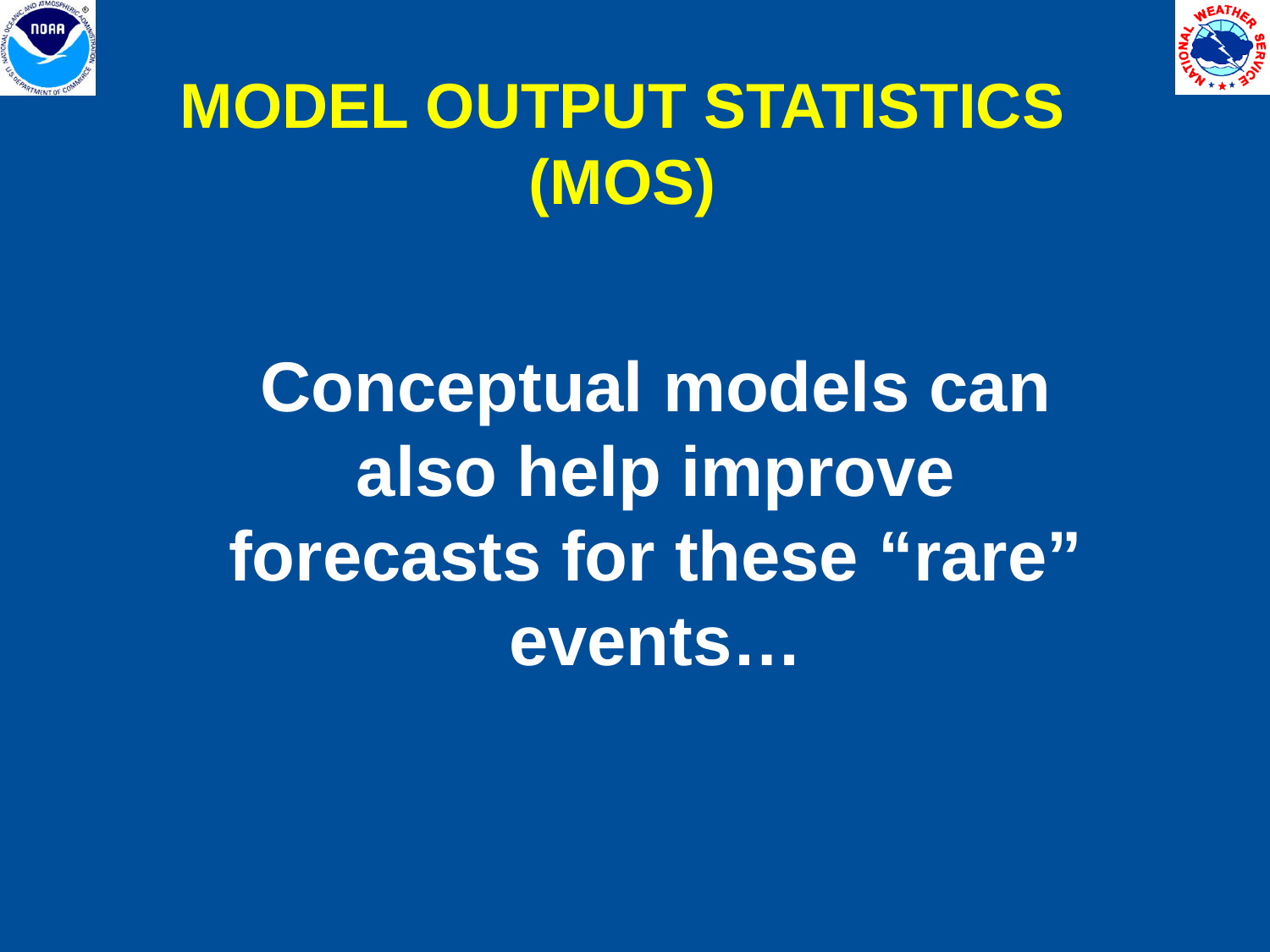

MODEL OUTPUT STATISTICS (MOS)
Conceptual models can also help improve forecasts for these “rare” events…